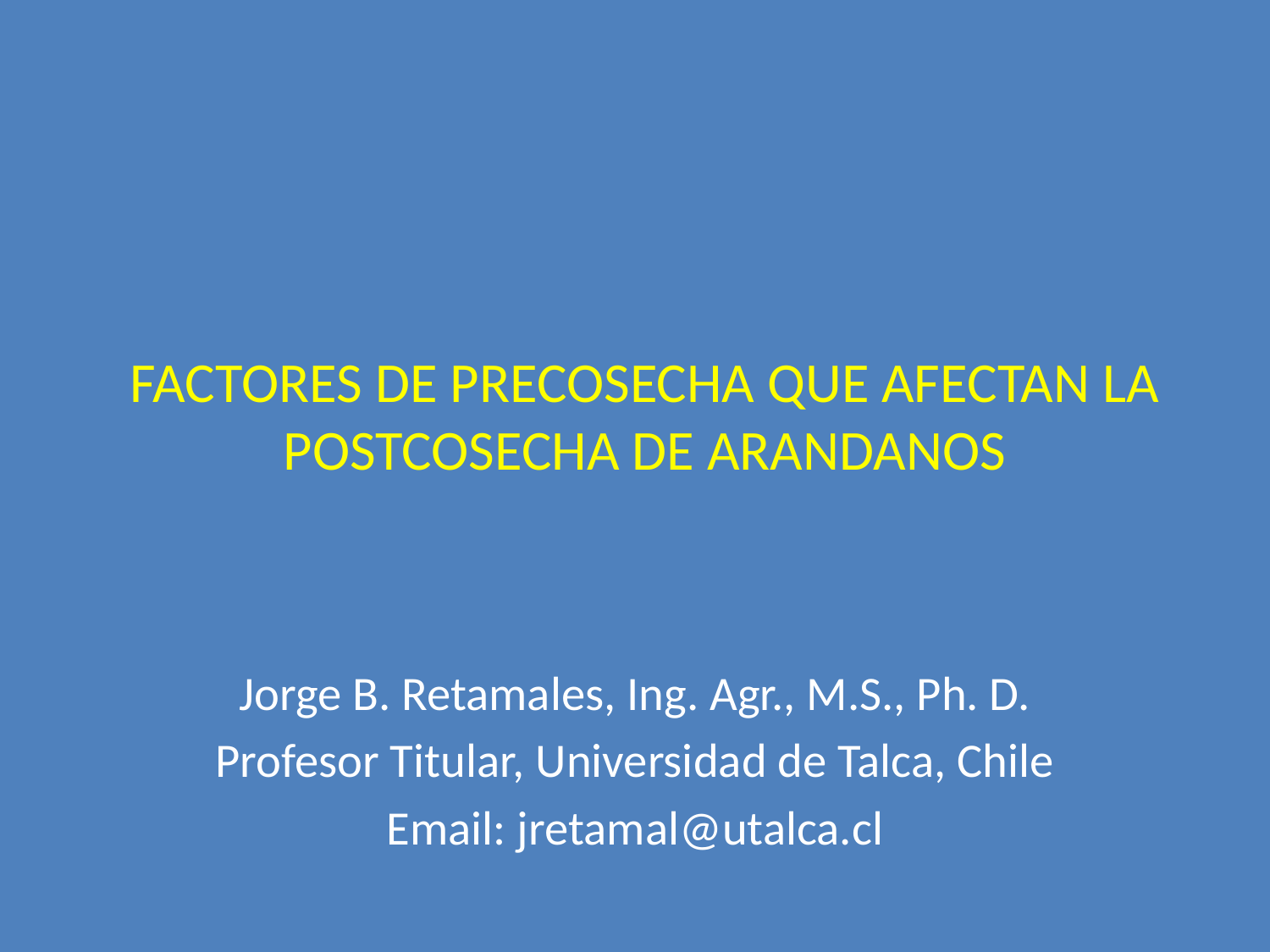

FACTORES DE PRECOSECHA QUE AFECTAN LA POSTCOSECHA DE ARANDANOS
Jorge B. Retamales, Ing. Agr., M.S., Ph. D.
Profesor Titular, Universidad de Talca, Chile
Email: jretamal@utalca.cl